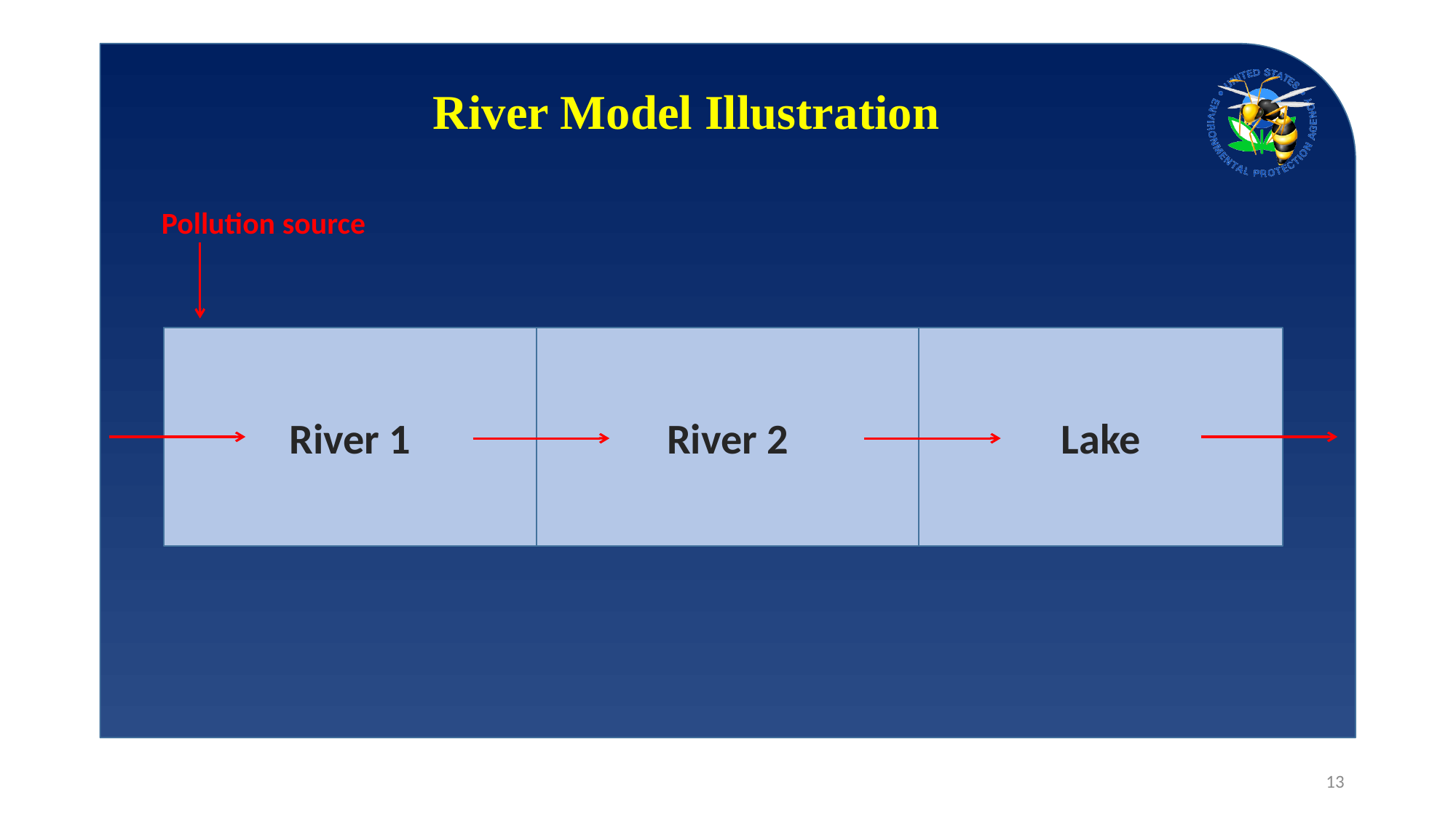

# River Model Illustration
Pollution source
River 1
River 2
Lake
13